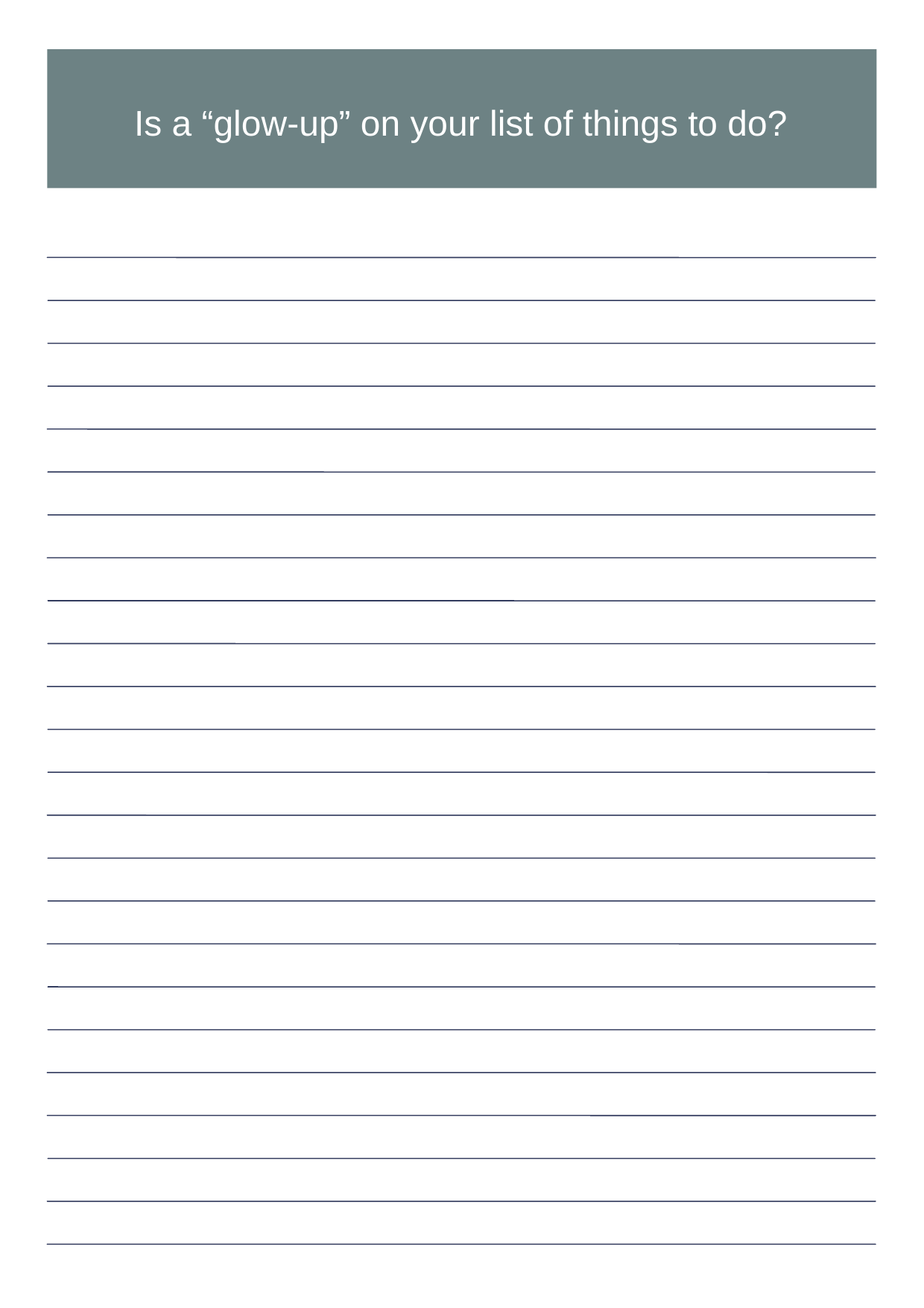

Is a “glow-up” on your list of things to do?